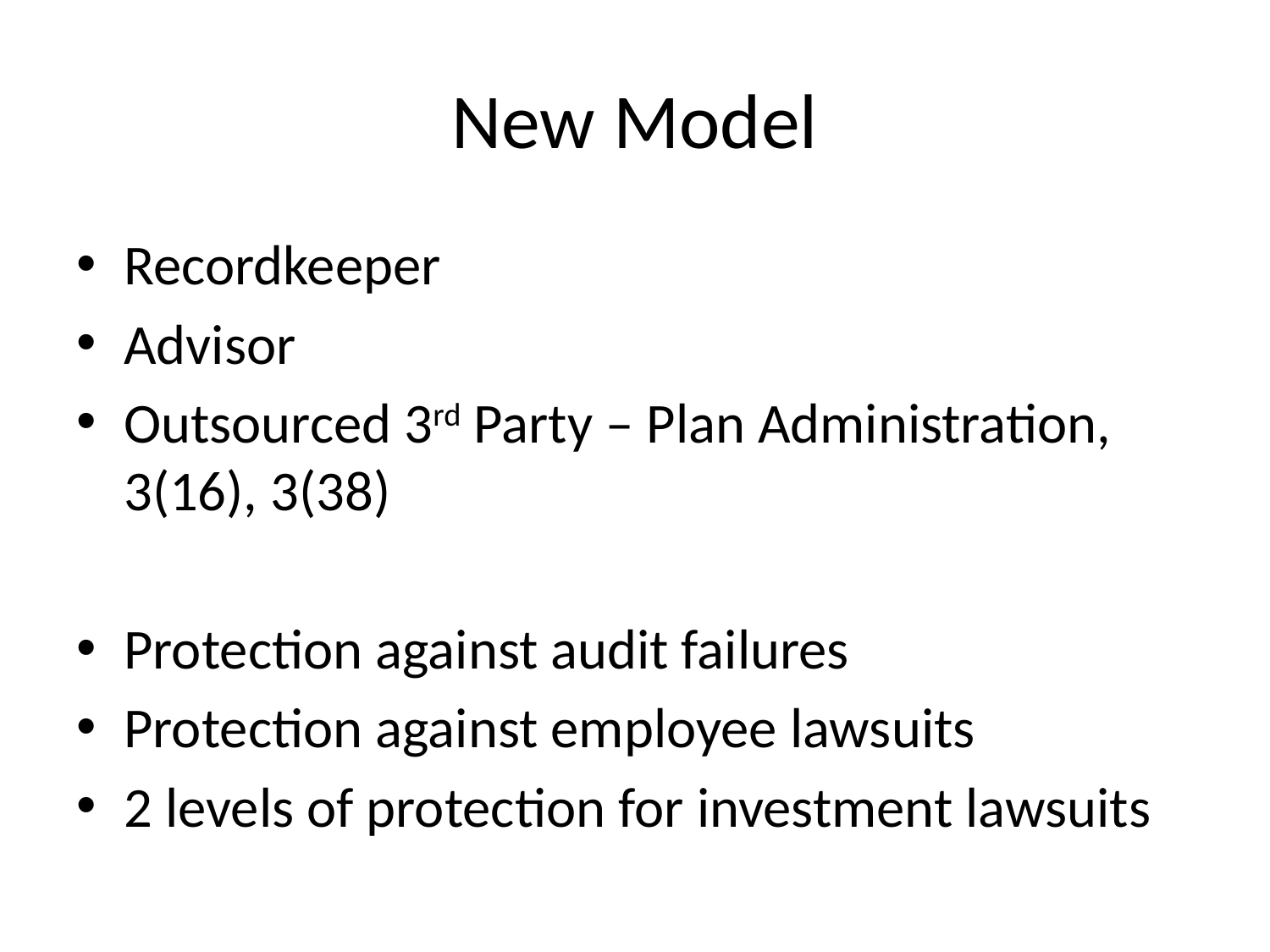

# New Model
Recordkeeper
Advisor
Outsourced 3rd Party – Plan Administration, 3(16), 3(38)

Protection against audit failures
Protection against employee lawsuits
2 levels of protection for investment lawsuits